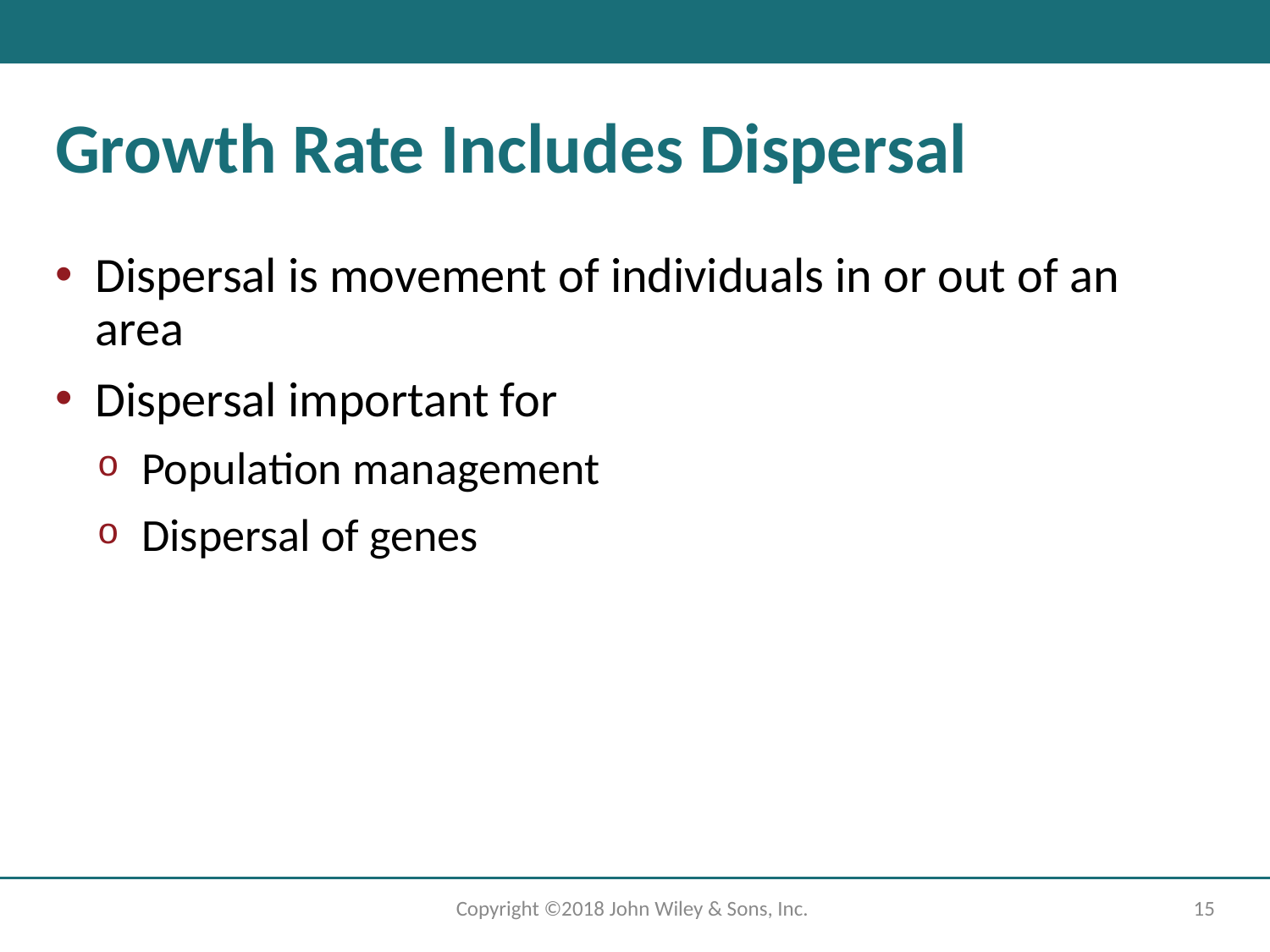

# Growth Rate Includes Dispersal
Dispersal is movement of individuals in or out of an area
Dispersal important for
Population management
Dispersal of genes
Copyright ©2018 John Wiley & Sons, Inc.
15